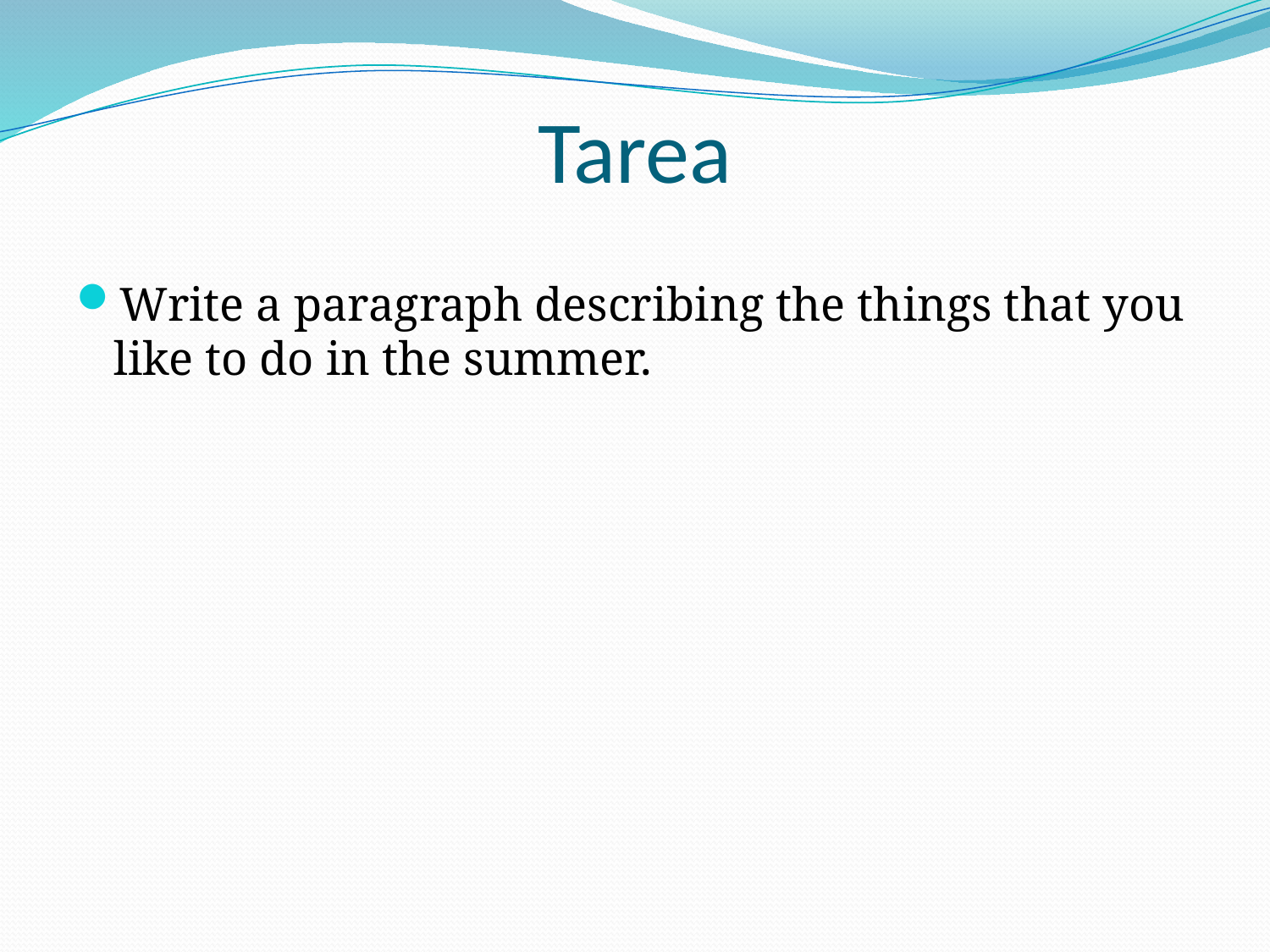

# Tarea
Write a paragraph describing the things that you like to do in the summer.